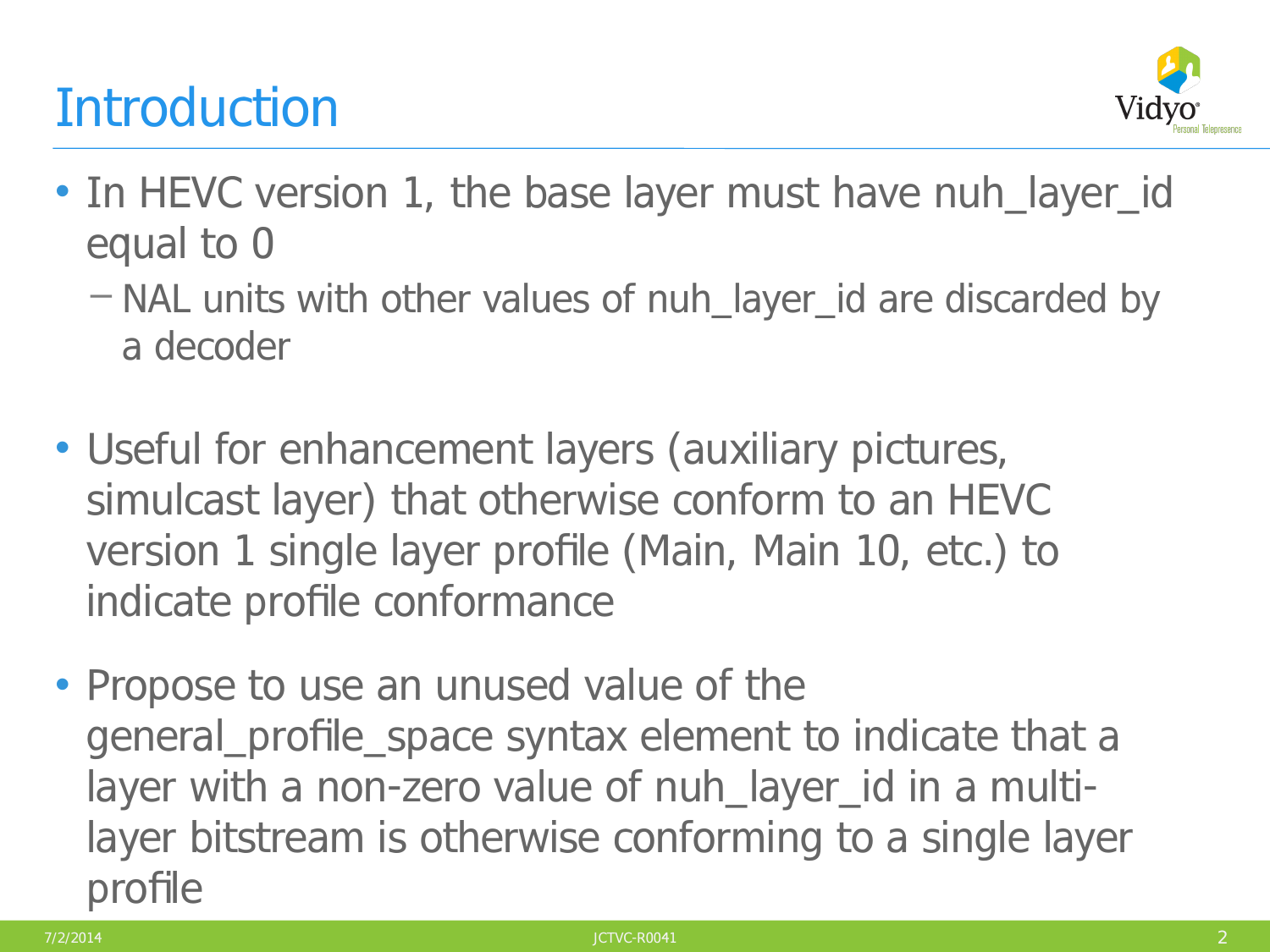

# Introduction
In HEVC version 1, the base layer must have nuh_layer_id equal to 0
NAL units with other values of nuh_layer_id are discarded by a decoder

Useful for enhancement layers (auxiliary pictures, simulcast layer) that otherwise conform to an HEVC version 1 single layer profile (Main, Main 10, etc.) to indicate profile conformance

Propose to use an unused value of the general_profile_space syntax element to indicate that a layer with a non-zero value of nuh_layer_id in a multi-layer bitstream is otherwise conforming to a single layer profile